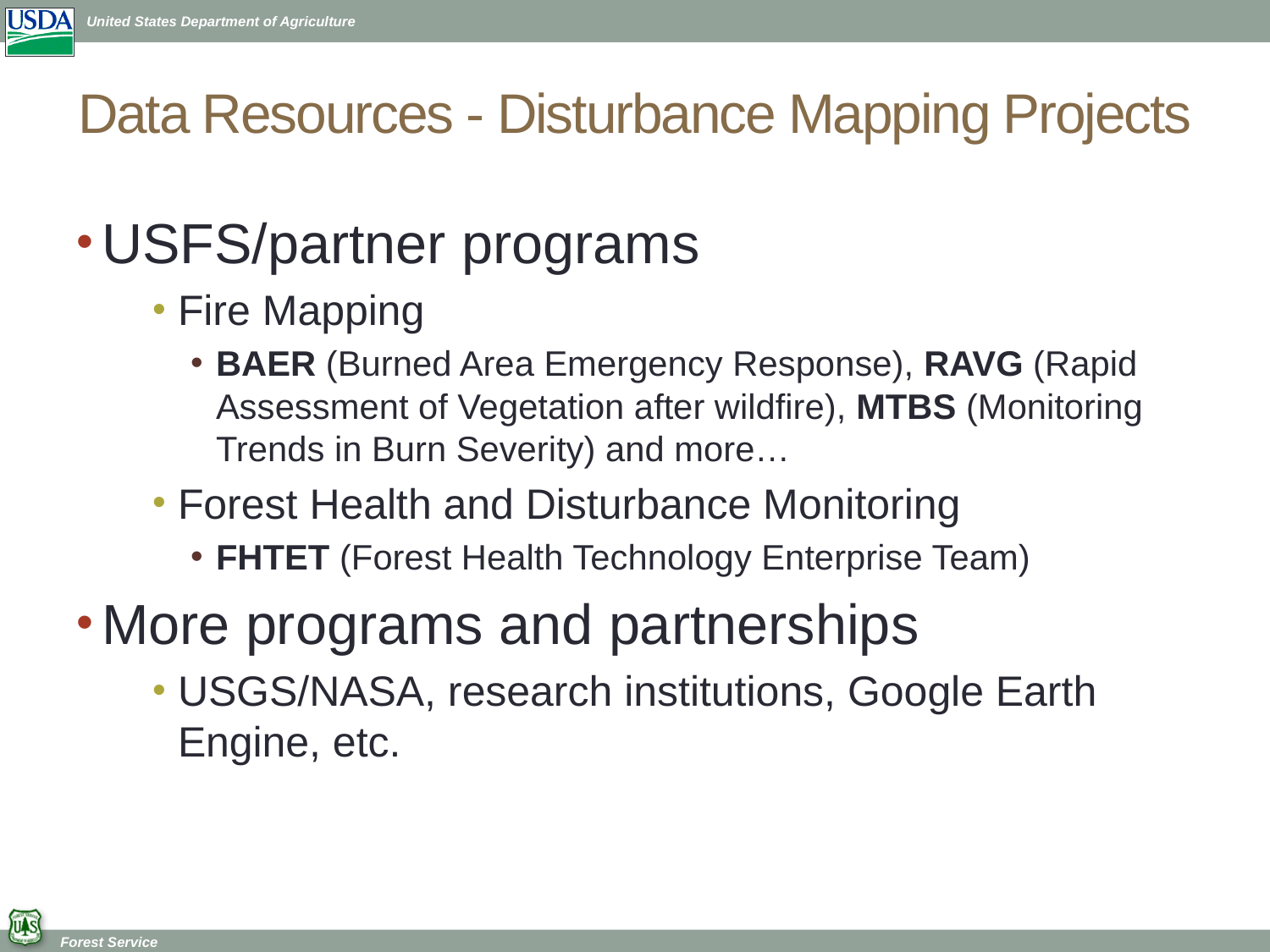

# Data Resources - Disturbance Mapping Projects
USFS/partner programs
Fire Mapping
BAER (Burned Area Emergency Response), RAVG (Rapid Assessment of Vegetation after wildfire), MTBS (Monitoring Trends in Burn Severity) and more…
Forest Health and Disturbance Monitoring
FHTET (Forest Health Technology Enterprise Team)
More programs and partnerships
USGS/NASA, research institutions, Google Earth Engine, etc.